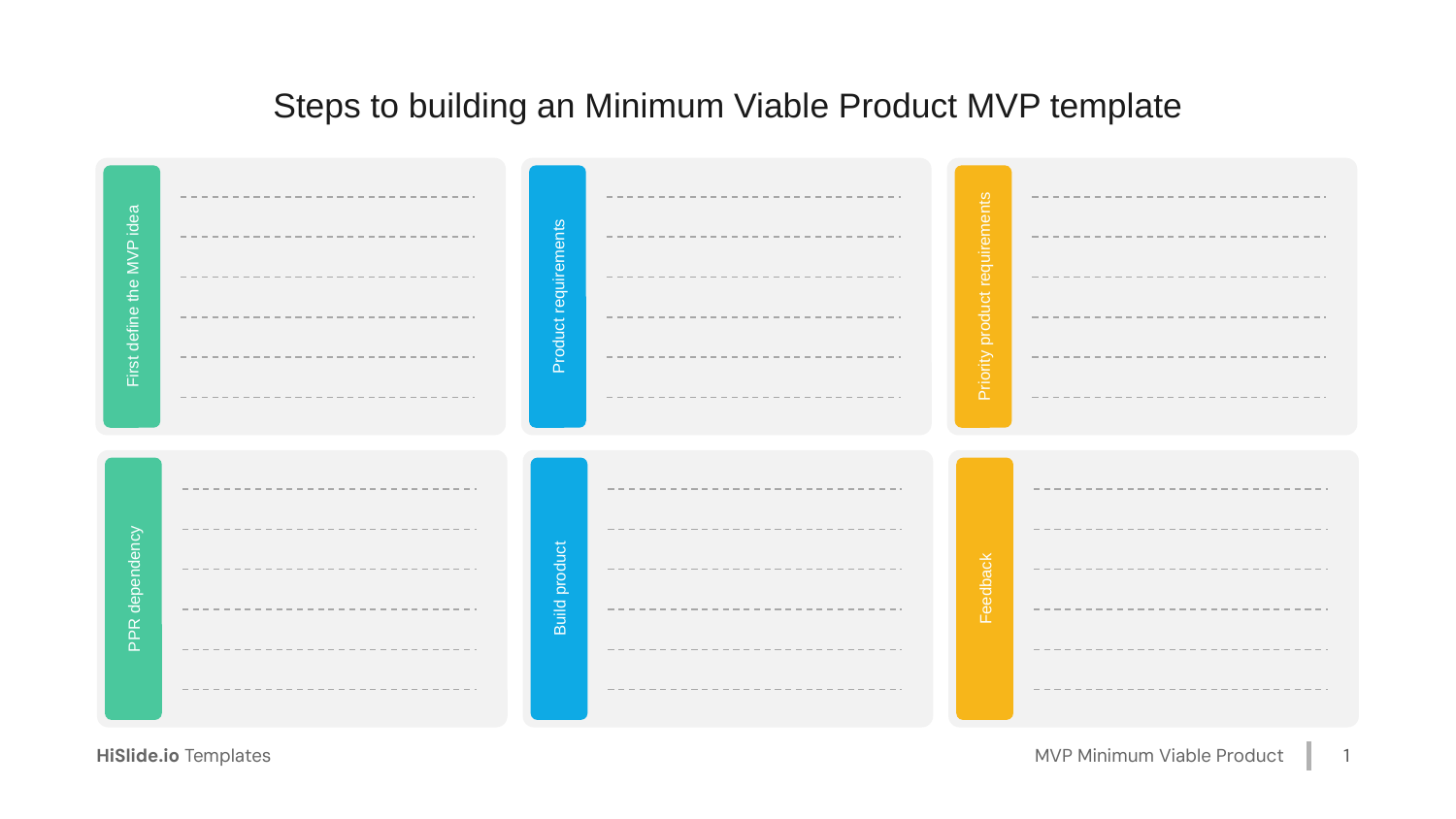

Steps to building an Minimum Viable Product MVP template

First define the MVP idea
Product requirements
Priority product requirements

PPR dependency
Build product
Feedback
1